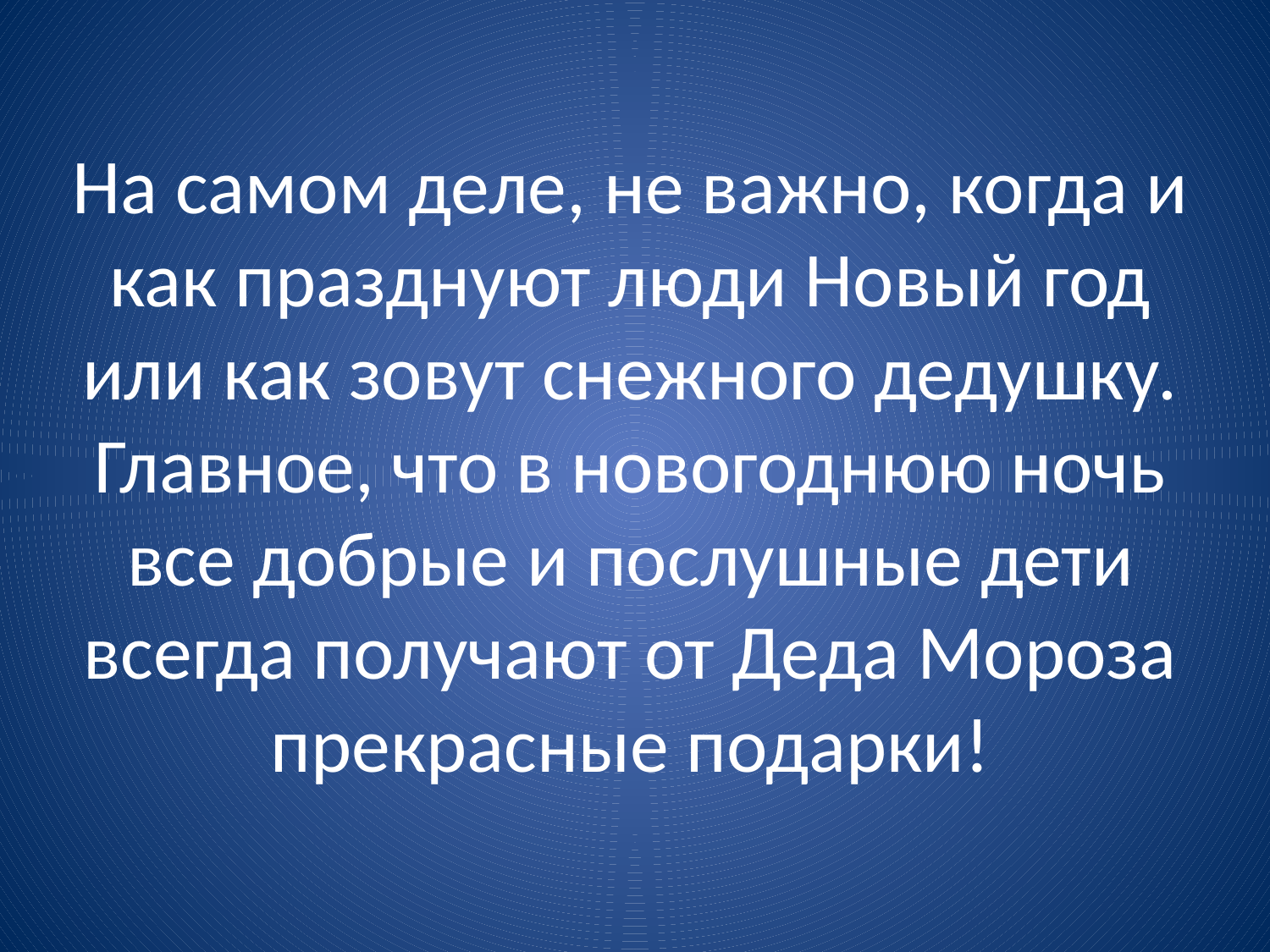

# На самом деле, не важно, когда и как празднуют люди Новый год или как зовут снежного дедушку. Главное, что в новогоднюю ночь все добрые и послушные дети всегда получают от Деда Мороза прекрасные подарки!